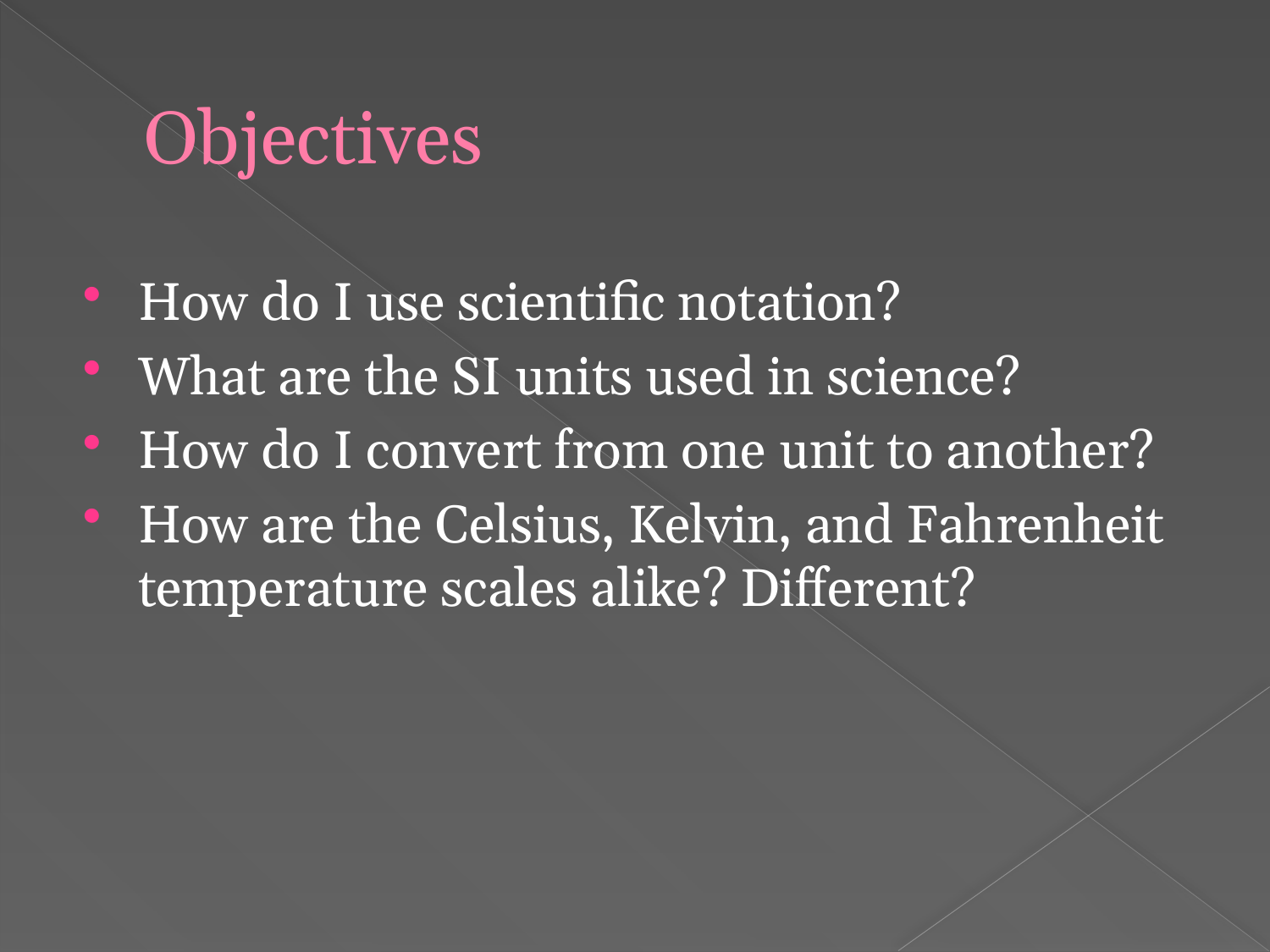

# Objectives
How do I use scientific notation?
What are the SI units used in science?
How do I convert from one unit to another?
How are the Celsius, Kelvin, and Fahrenheit temperature scales alike? Different?